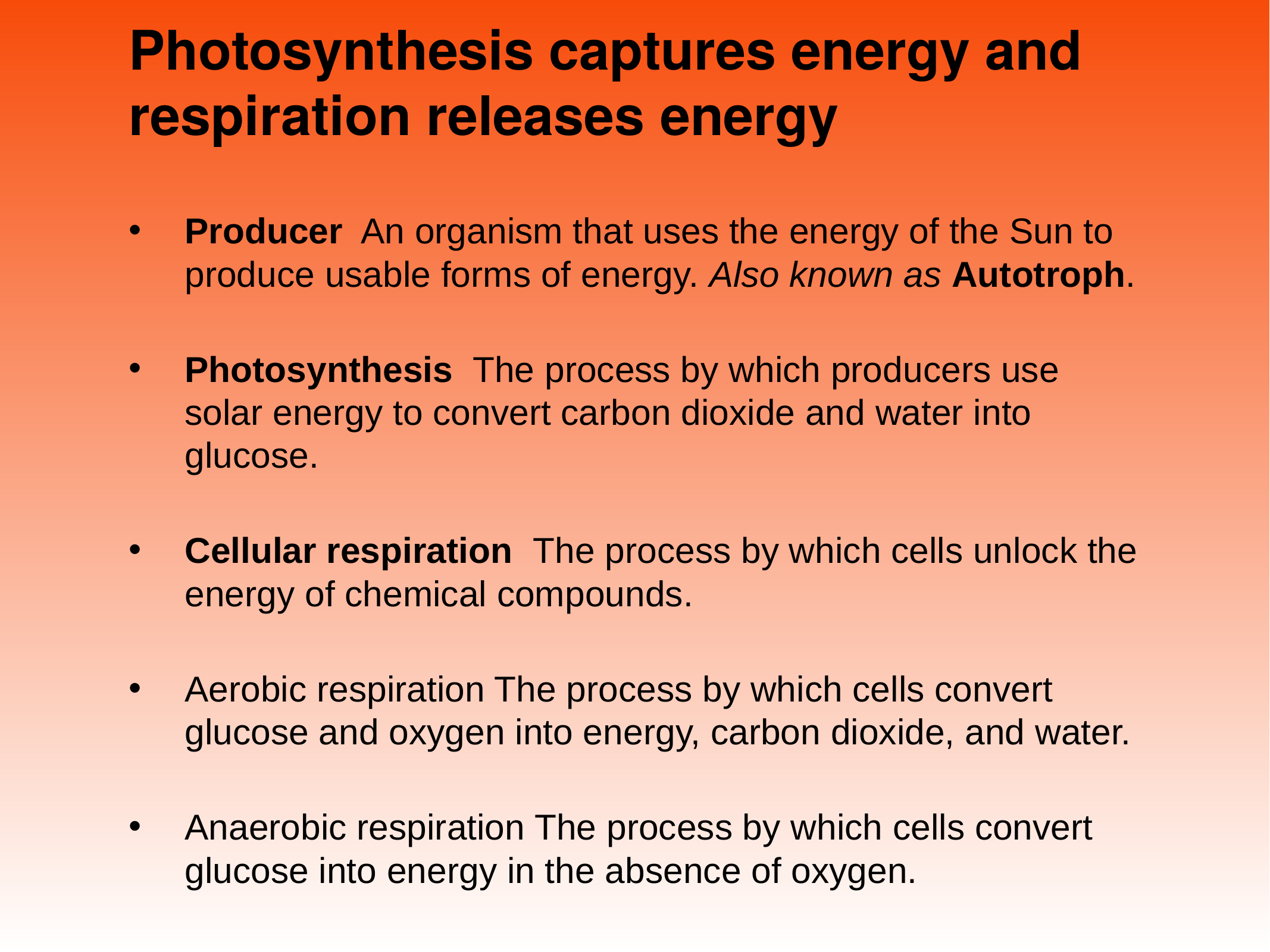

# Photosynthesis captures energy and respiration releases energy
Producer  An organism that uses the energy of the Sun to produce usable forms of energy. Also known as Autotroph.
Photosynthesis  The process by which producers use solar energy to convert carbon dioxide and water into glucose.
Cellular respiration  The process by which cells unlock the energy of chemical compounds.
Aerobic respiration The process by which cells convert glucose and oxygen into energy, carbon dioxide, and water.
Anaerobic respiration The process by which cells convert glucose into energy in the absence of oxygen.